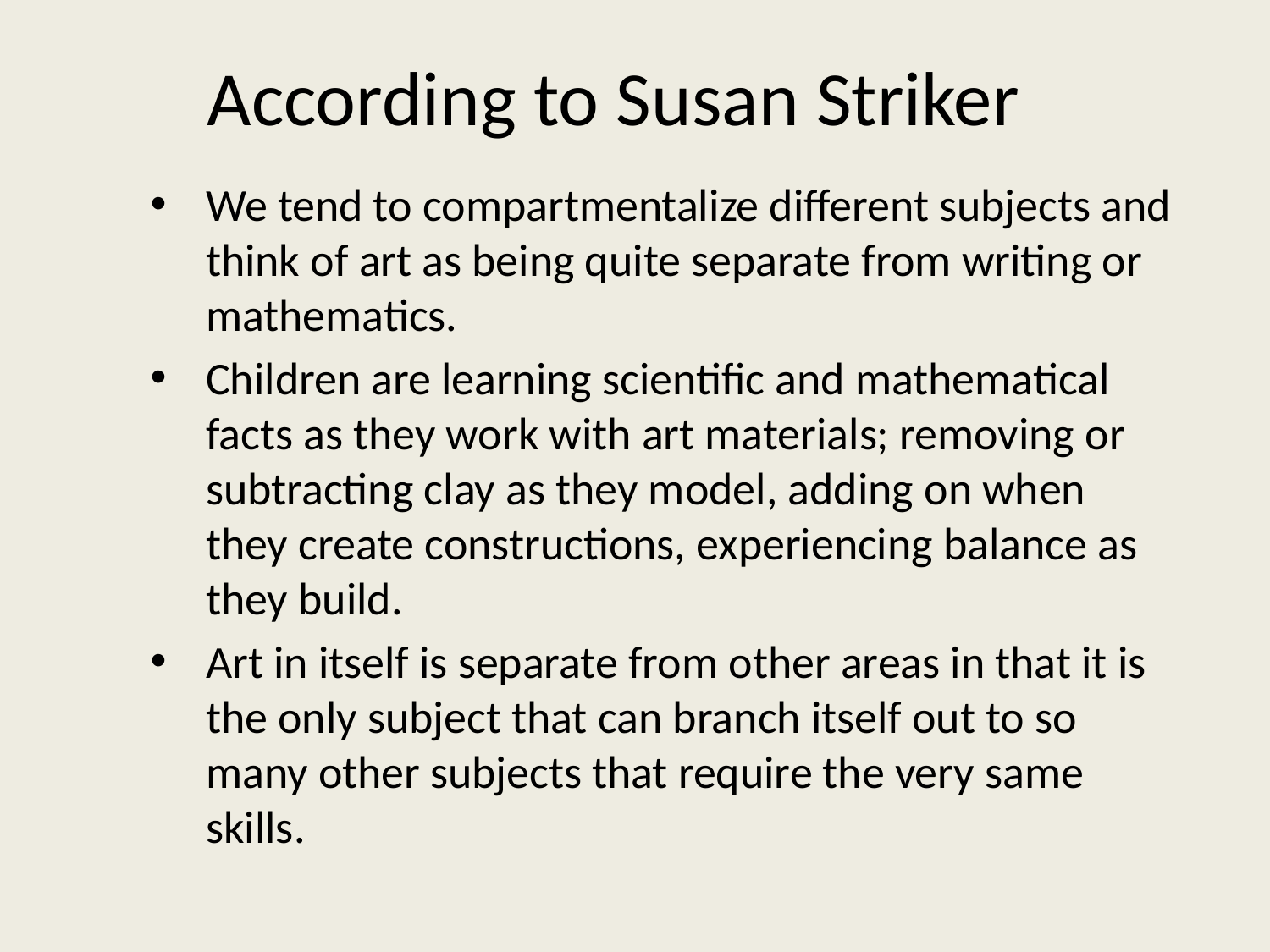

# According to Susan Striker
We tend to compartmentalize different subjects and think of art as being quite separate from writing or mathematics.
Children are learning scientific and mathematical facts as they work with art materials; removing or subtracting clay as they model, adding on when they create constructions, experiencing balance as they build.
Art in itself is separate from other areas in that it is the only subject that can branch itself out to so many other subjects that require the very same skills.